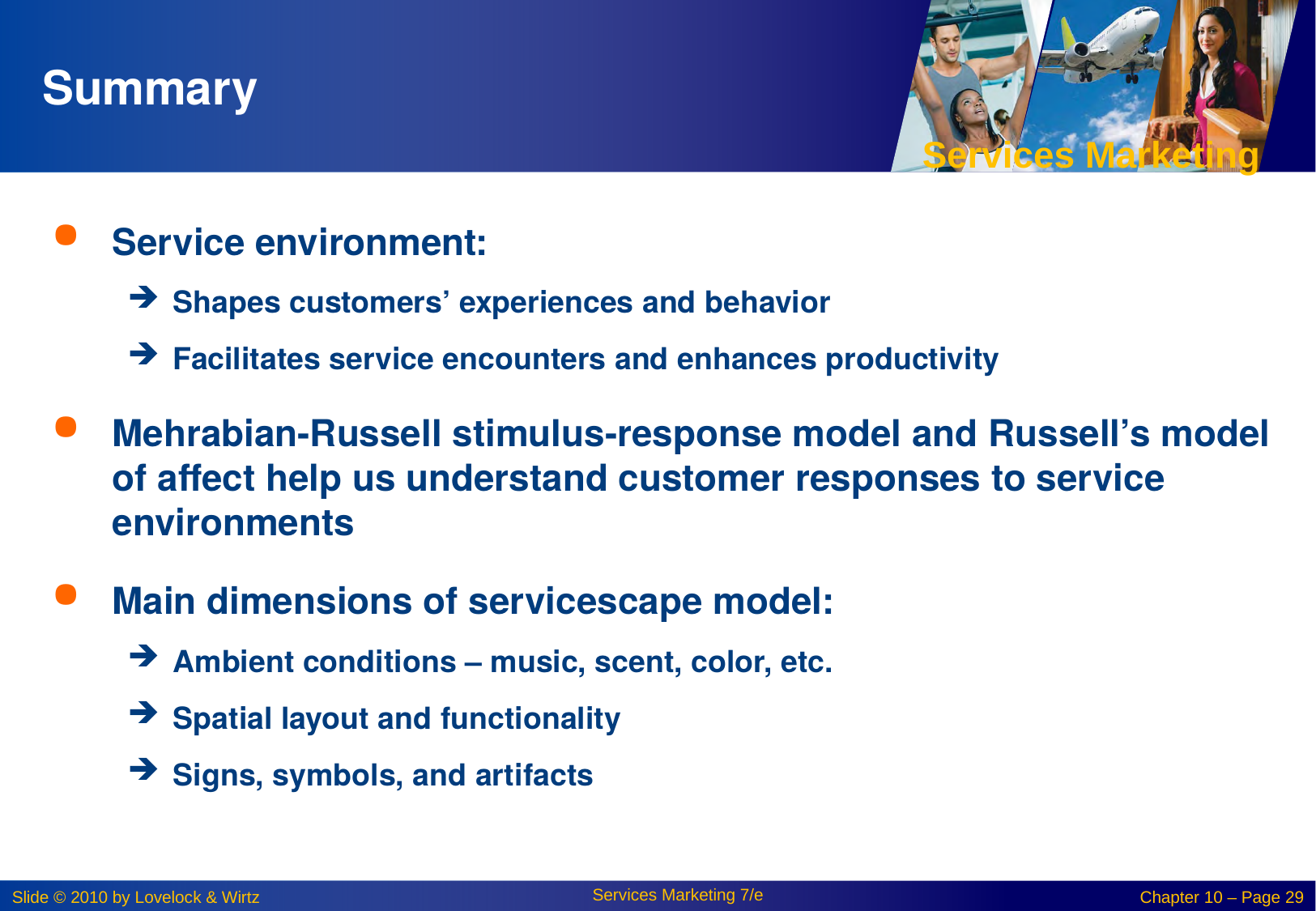

# Summary
Service environment:
Shapes customers’ experiences and behavior
Facilitates service encounters and enhances productivity
Mehrabian-Russell stimulus-response model and Russell’s model of affect help us understand customer responses to service environments
Main dimensions of servicescape model:
Ambient conditions – music, scent, color, etc.
Spatial layout and functionality
Signs, symbols, and artifacts